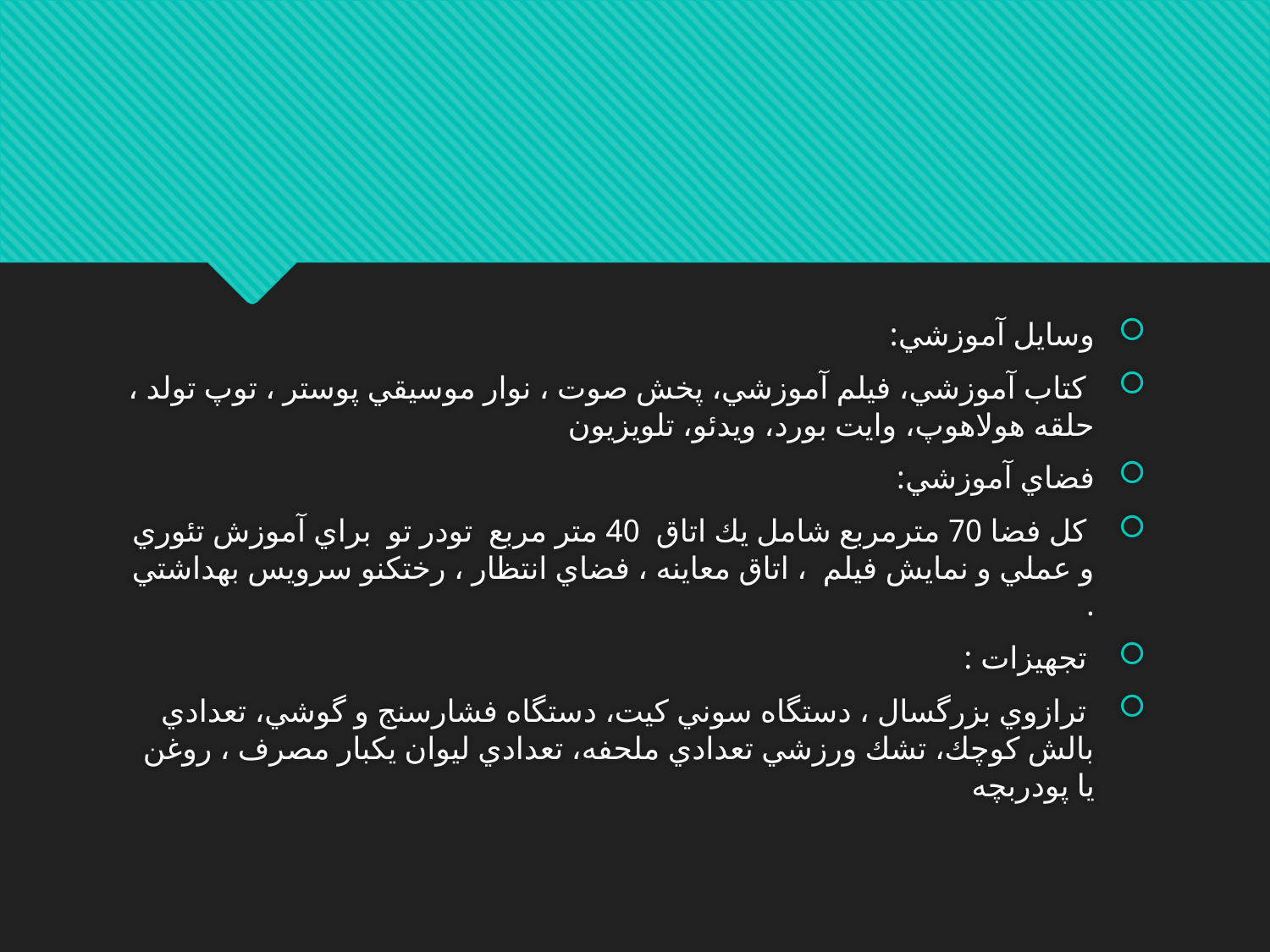

وسايل آموزشي:
 كتاب آموزشي، فيلم آموزشي، پخش صوت ، نوار موسيقي پوستر ، توپ تولد ، حلقه هولاهوپ، وايت بورد، ويدئو، تلويزيون
فضاي آموزشي:
 كل فضا 70 مترمربع شامل يك اتاق  40 متر مربع  تودر تو  براي آموزش تئوري و عملي و نمايش فيلم  ، اتاق معاينه ، فضاي انتظار ، رختكنو سرويس بهداشتي .
 تجهيزات :
 ترازوي بزرگسال ، دستگاه سوني كيت، دستگاه فشارسنج و گوشي، تعدادي بالش كوچك، تشك ورزشي تعدادي ملحفه، تعدادي ليوان يكبار مصرف ، روغن يا پودربچه